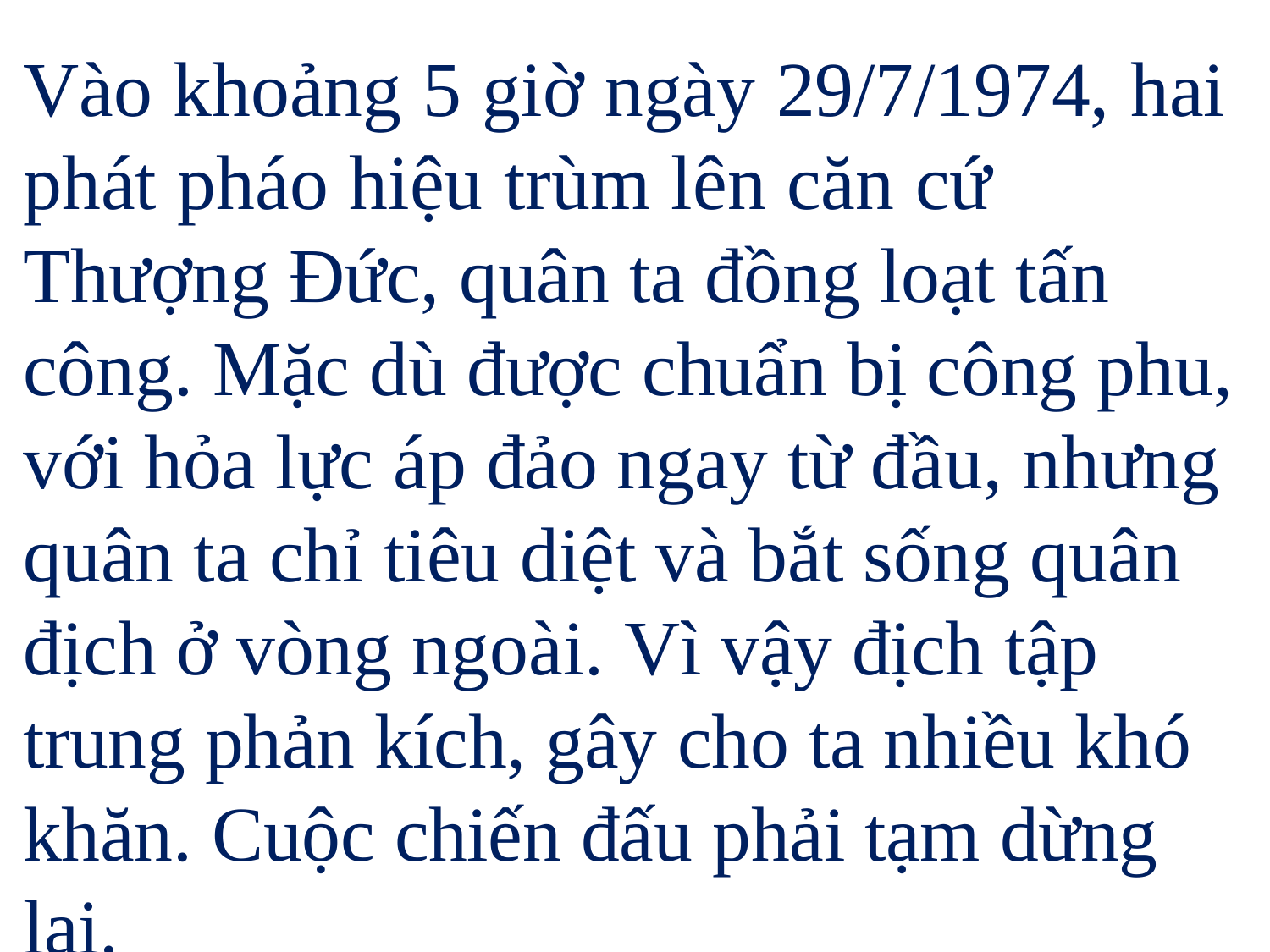

Vào khoảng 5 giờ ngày 29/7/1974, hai phát pháo hiệu trùm lên căn cứ Thượng Đức, quân ta đồng loạt tấn công. Mặc dù được chuẩn bị công phu, với hỏa lực áp đảo ngay từ đầu, nhưng quân ta chỉ tiêu diệt và bắt sống quân địch ở vòng ngoài. Vì vậy địch tập trung phản kích, gây cho ta nhiều khó khăn. Cuộc chiến đấu phải tạm dừng lại.